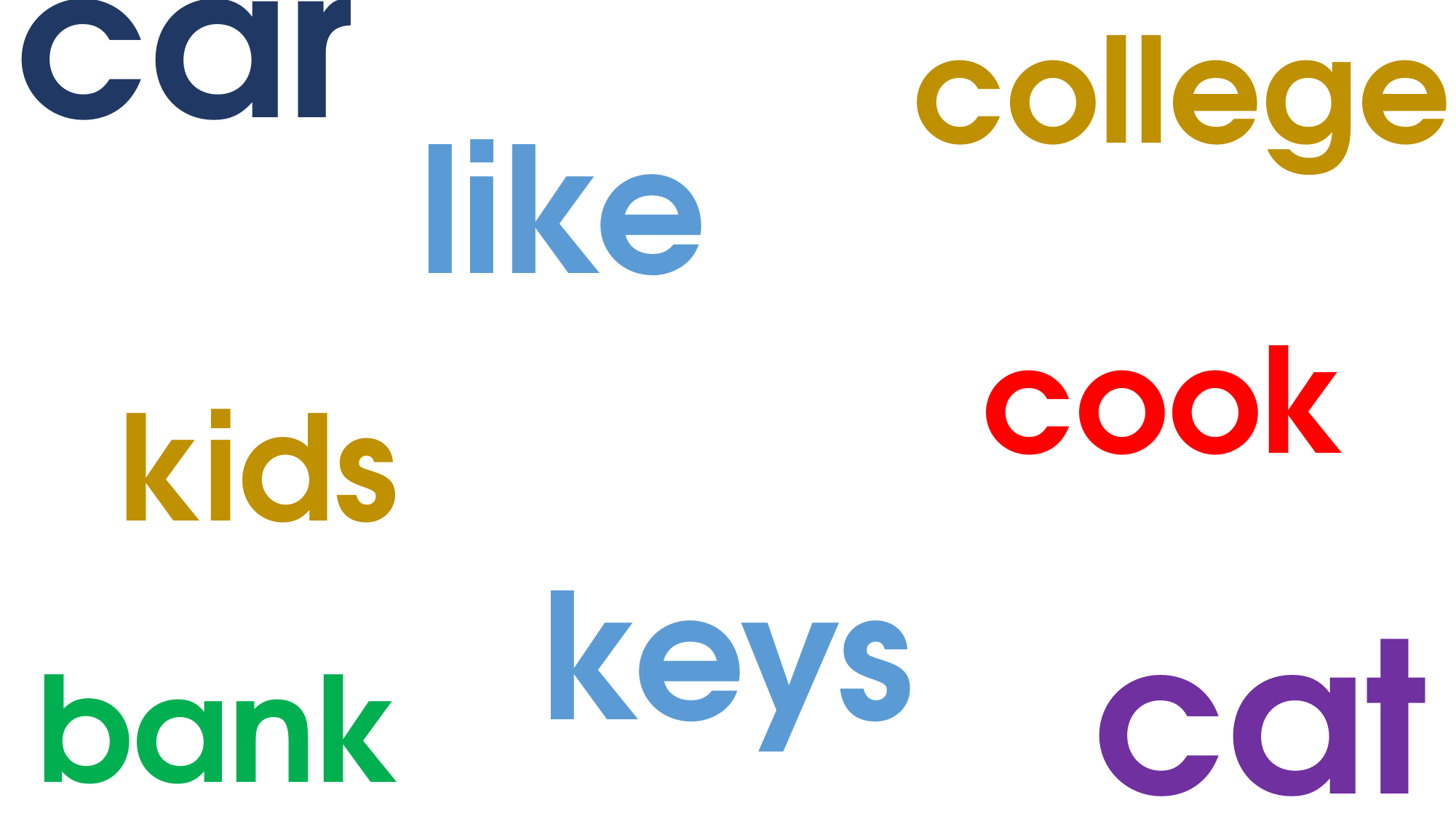

car
college
like
cook
kids
keys
cat
bank